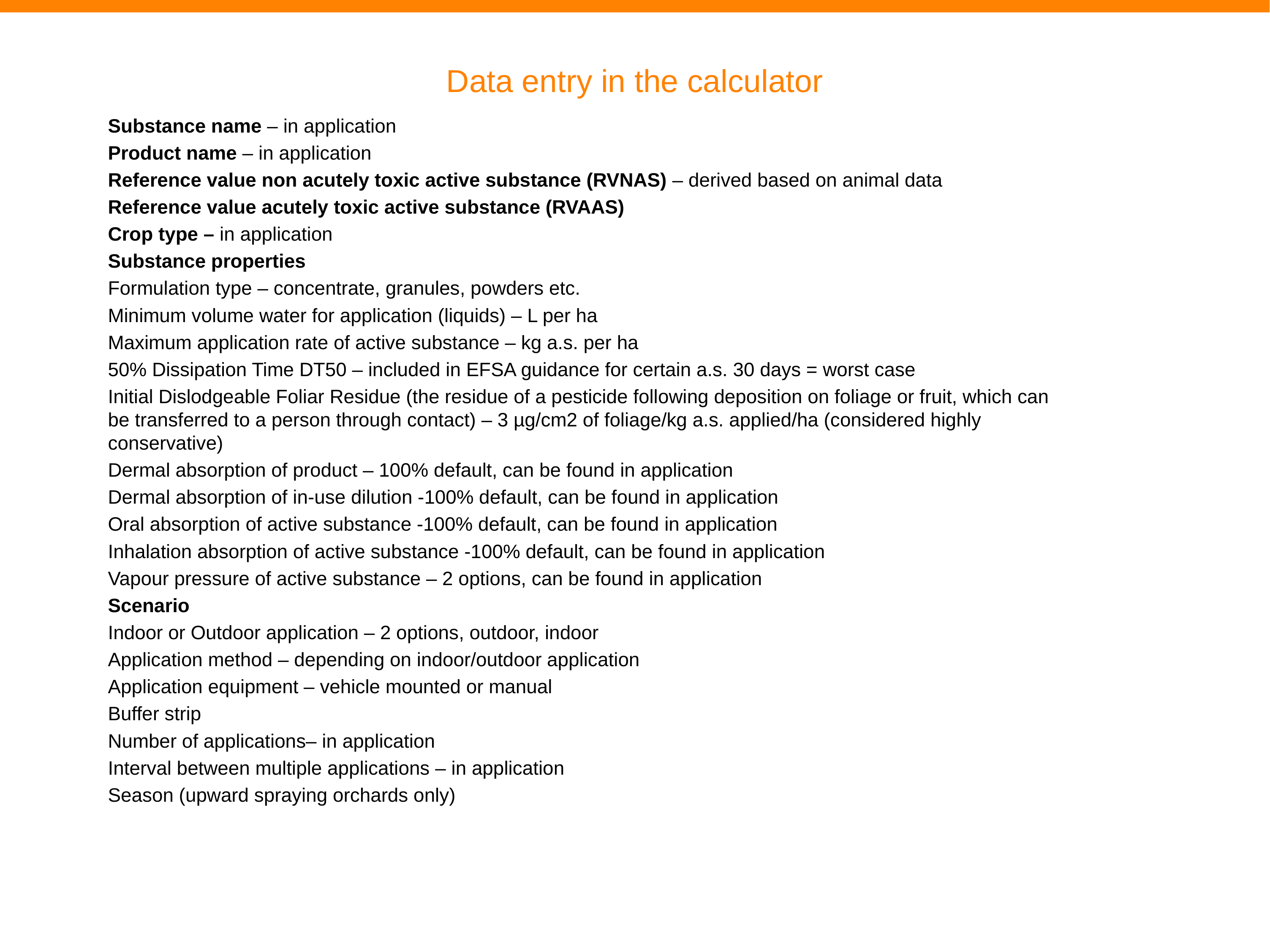

# Data entry in the calculator
Substance name – in application
Product name – in application
Reference value non acutely toxic active substance (RVNAS) – derived based on animal data
Reference value acutely toxic active substance (RVAAS)
Crop type – in application
Substance properties
Formulation type – concentrate, granules, powders etc.
Minimum volume water for application (liquids) – L per ha
Maximum application rate of active substance – kg a.s. per ha
50% Dissipation Time DT50 – included in EFSA guidance for certain a.s. 30 days = worst case
Initial Dislodgeable Foliar Residue (the residue of a pesticide following deposition on foliage or fruit, which can be transferred to a person through contact) – 3 µg/cm2 of foliage/kg a.s. applied/ha (considered highly conservative)
Dermal absorption of product – 100% default, can be found in application
Dermal absorption of in-use dilution -100% default, can be found in application
Oral absorption of active substance -100% default, can be found in application
Inhalation absorption of active substance -100% default, can be found in application
Vapour pressure of active substance – 2 options, can be found in application
Scenario
Indoor or Outdoor application – 2 options, outdoor, indoor
Application method – depending on indoor/outdoor application
Application equipment – vehicle mounted or manual
Buffer strip
Number of applications– in application
Interval between multiple applications – in application
Season (upward spraying orchards only)